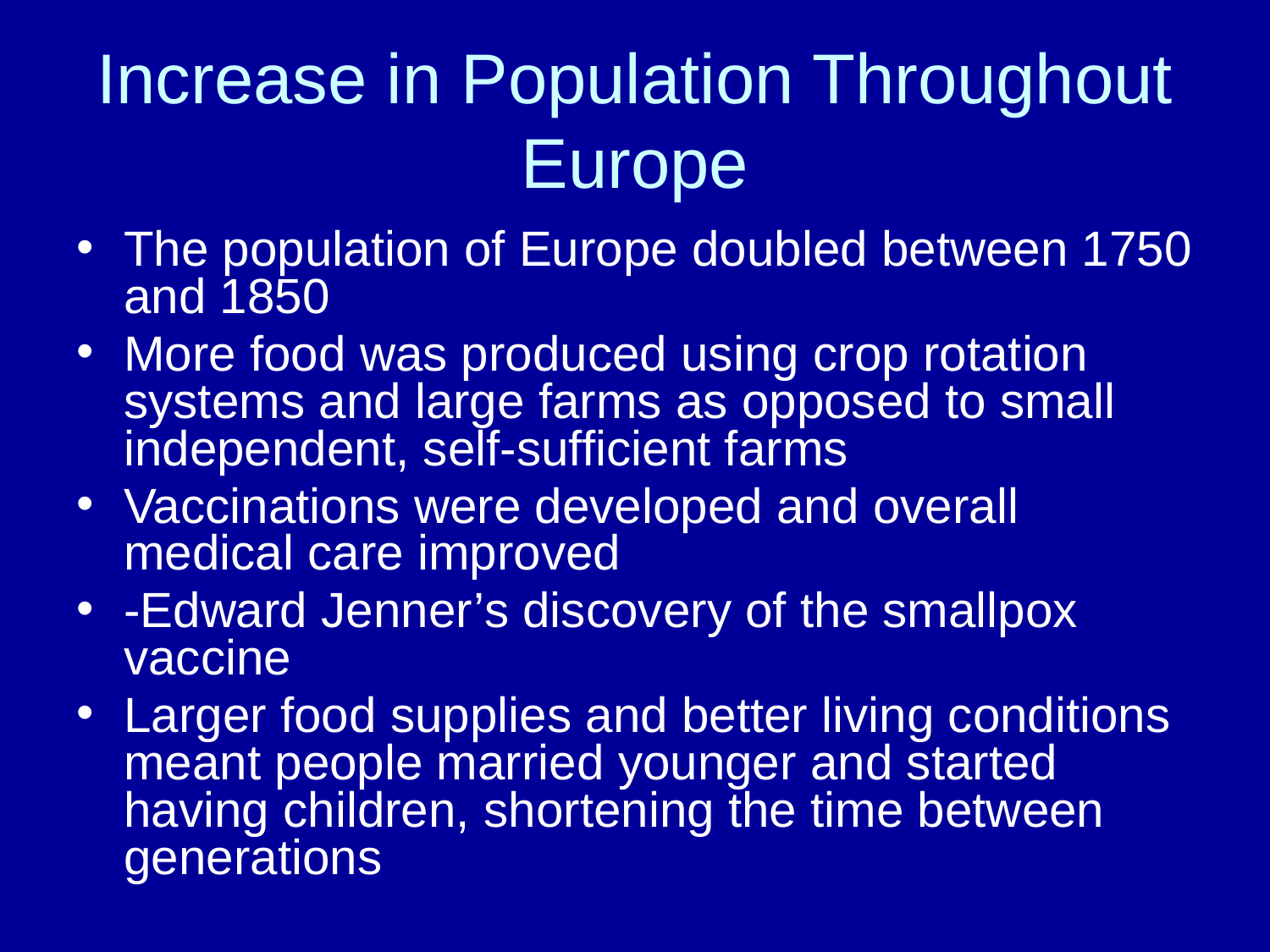

# Increase in Population Throughout Europe
The population of Europe doubled between 1750 and 1850
More food was produced using crop rotation systems and large farms as opposed to small independent, self-sufficient farms
Vaccinations were developed and overall medical care improved
-Edward Jenner’s discovery of the smallpox vaccine
Larger food supplies and better living conditions meant people married younger and started having children, shortening the time between generations